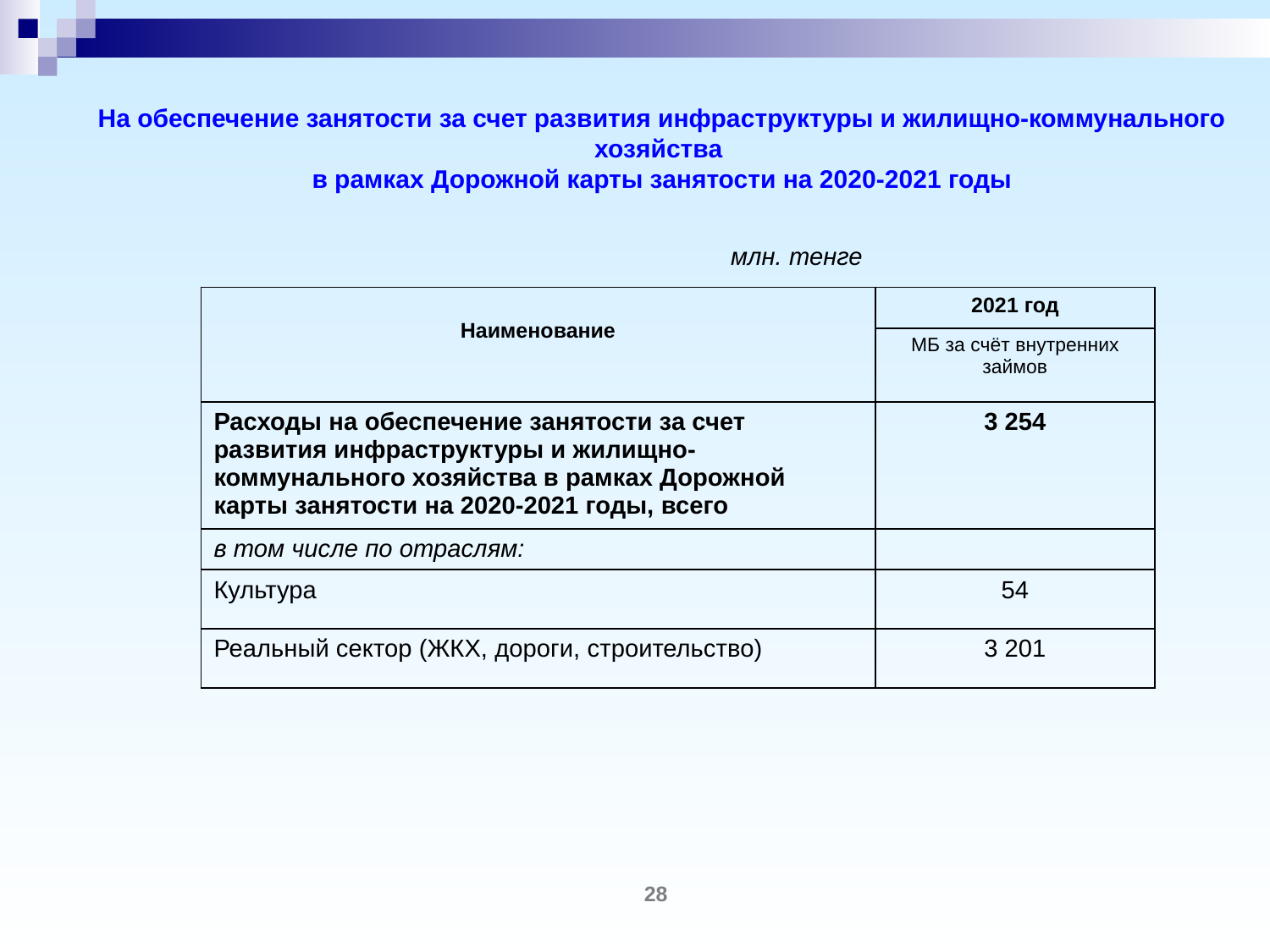

# На обеспечение занятости за счет развития инфраструктуры и жилищно-коммунального хозяйства в рамках Дорожной карты занятости на 2020-2021 годы
| млн. тенге |  |  |
| --- | --- | --- |
| Наименование | 2021 год |  |
|  | МБ за счёт внутренних займов |  |
| Расходы на обеспечение занятости за счет развития инфраструктуры и жилищно-коммунального хозяйства в рамках Дорожной карты занятости на 2020-2021 годы, всего | 3 254 |  |
| в том числе по отраслям: |  |  |
| Культура | 54 |  |
| Реальный сектор (ЖКХ, дороги, строительство) | 3 201 |  |
28